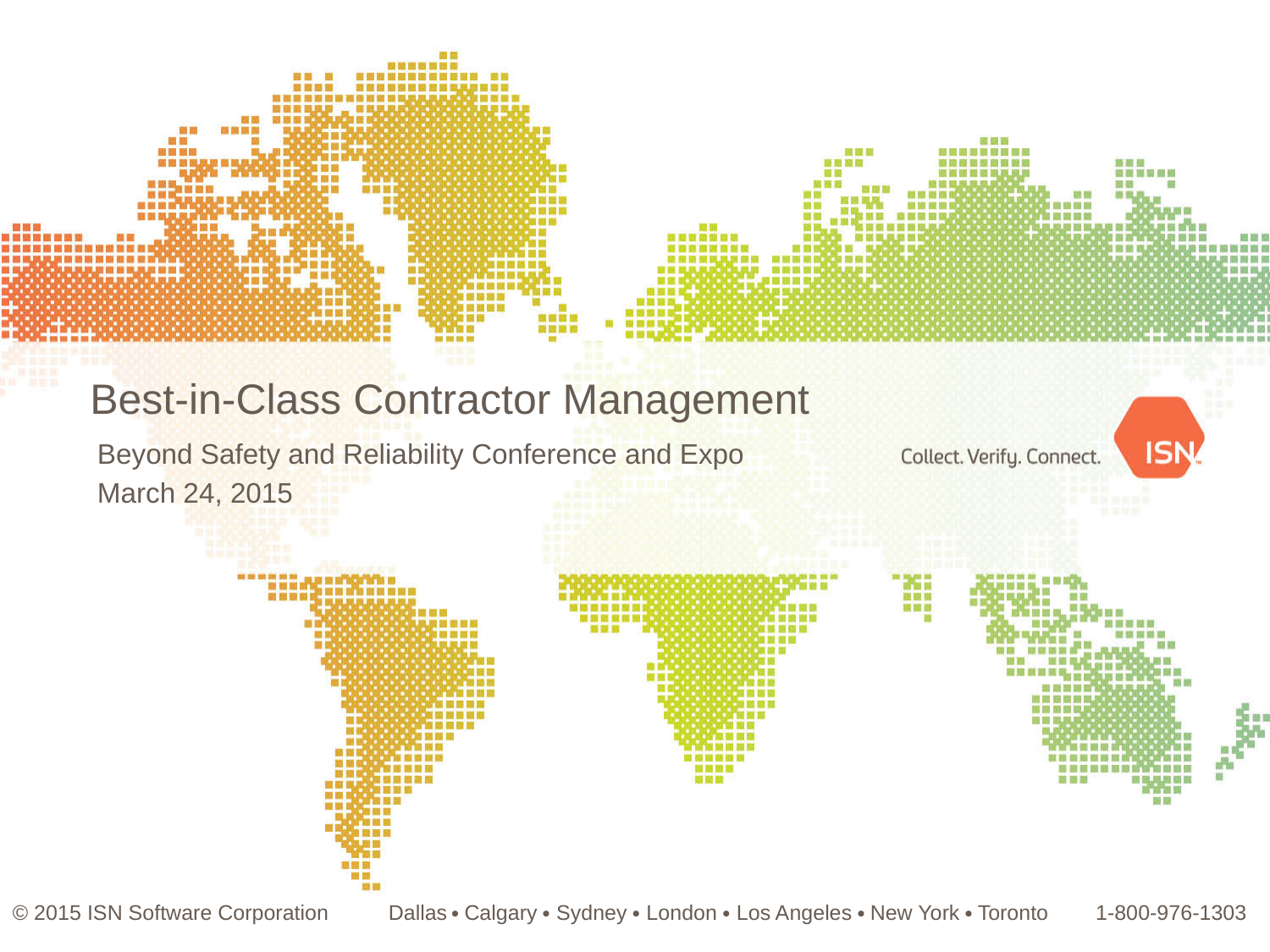

Best-in-Class Contractor Management

Beyond Safety and Reliability Conference and Expo
March 24, 2015
© 2015 ISN Software Corporation          Dallas • Calgary • Sydney • London • Los Angeles • New York • Toronto        1-800-976-1303